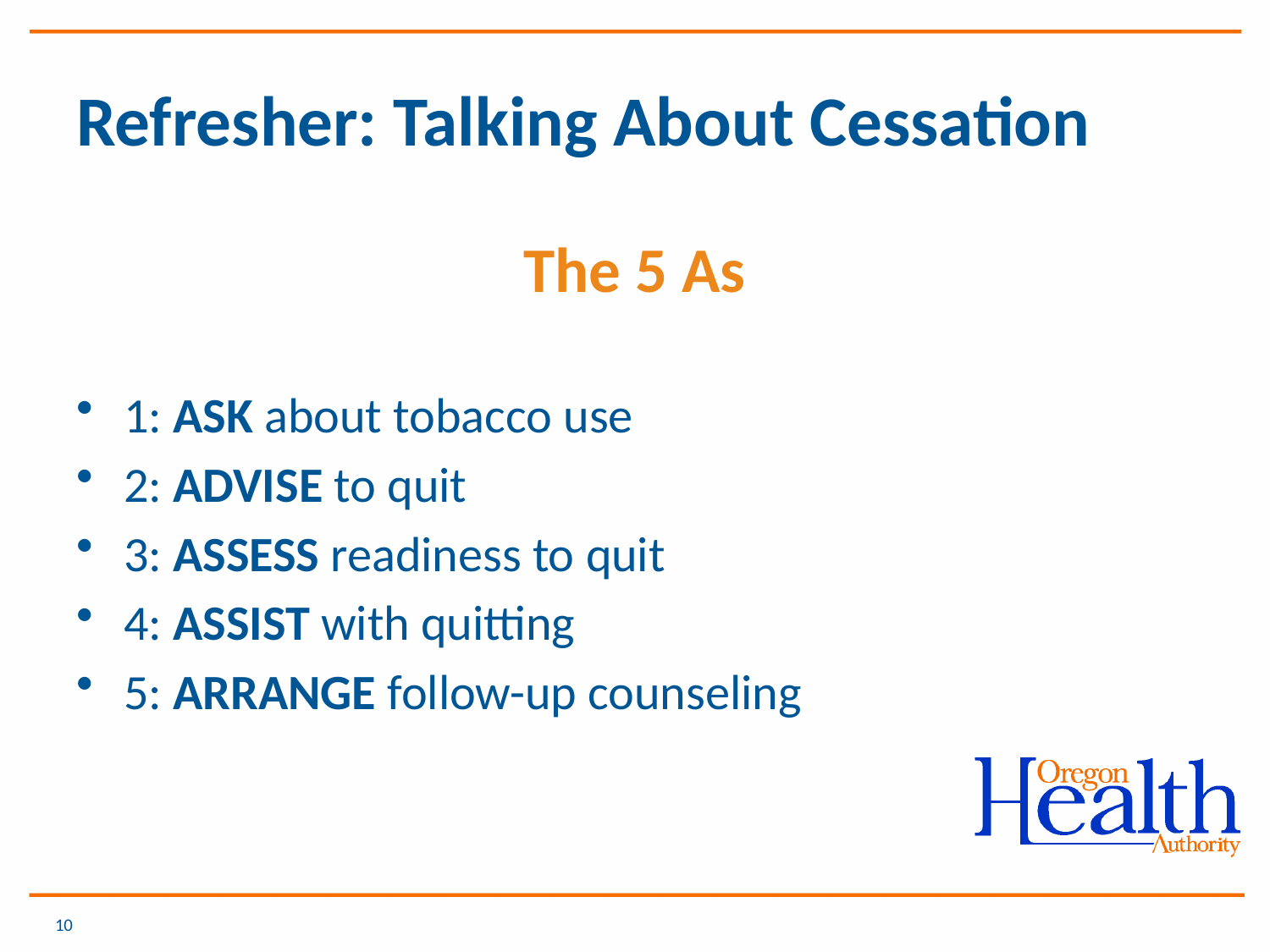

# Refresher: Talking About Cessation
The 5 As

1: ASK about tobacco use
2: ADVISE to quit
3: ASSESS readiness to quit
4: ASSIST with quitting
5: ARRANGE follow-up counseling
10